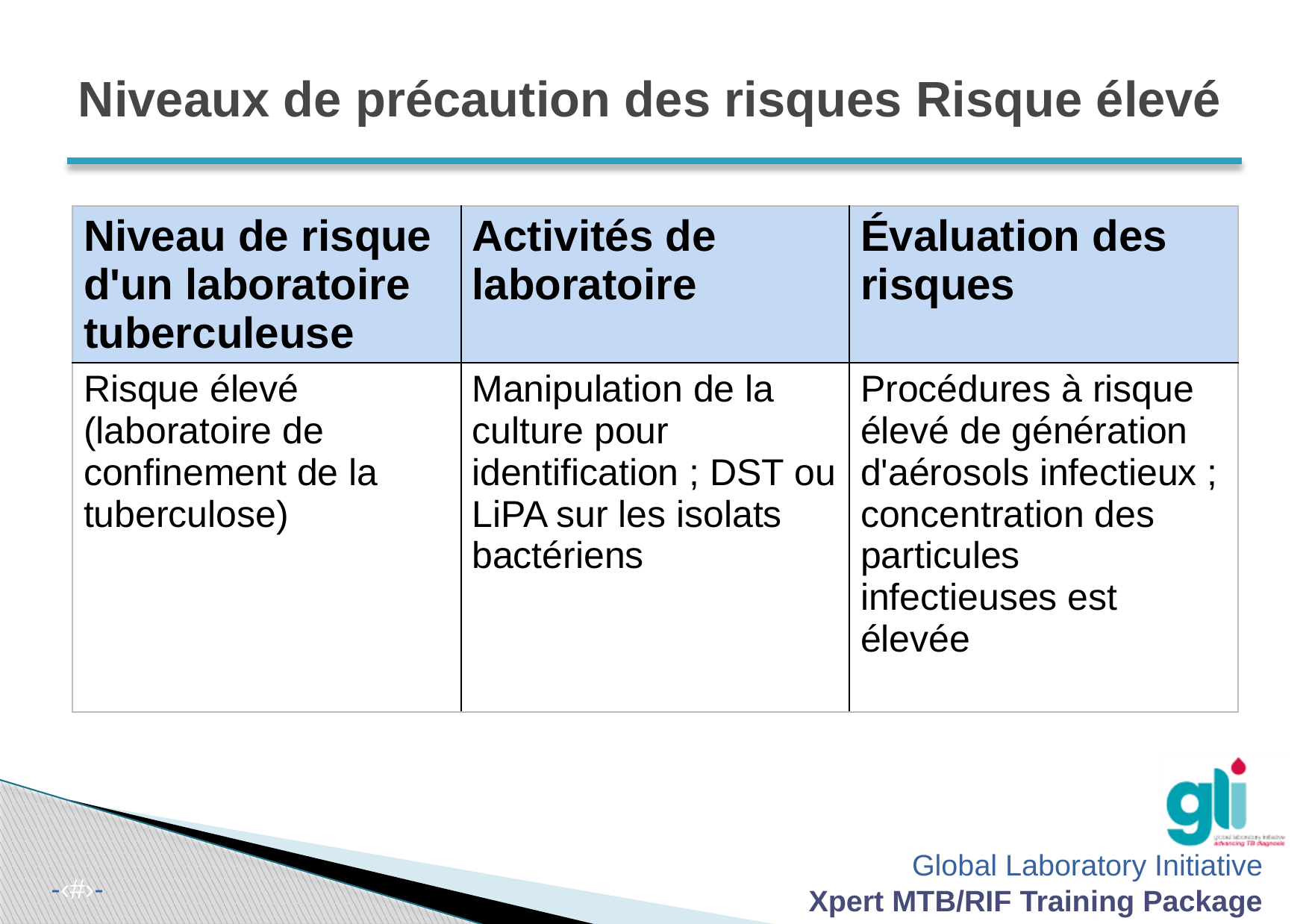

# Niveaux de précaution des risques Risque élevé
| Niveau de risque d'un laboratoire tuberculeuse | Activités de laboratoire | Évaluation des risques |
| --- | --- | --- |
| Risque élevé (laboratoire de confinement de la tuberculose) | Manipulation de la culture pour identification ; DST ou LiPA sur les isolats bactériens | Procédures à risque élevé de génération d'aérosols infectieux ; concentration des particules infectieuses est élevée |